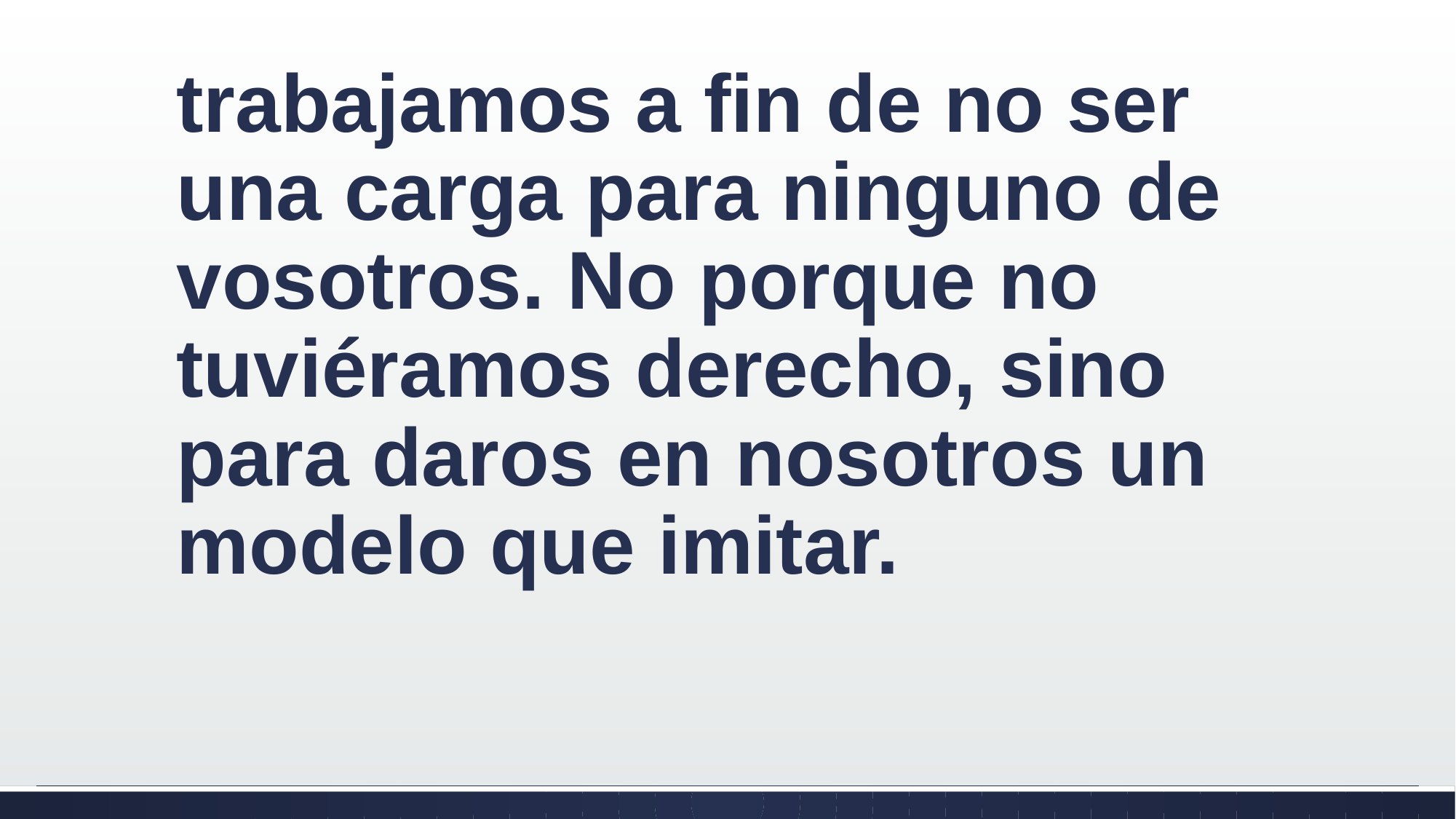

#
trabajamos a fin de no ser una carga para ninguno de vosotros. No porque no tuviéramos derecho, sino para daros en nosotros un modelo que imitar.